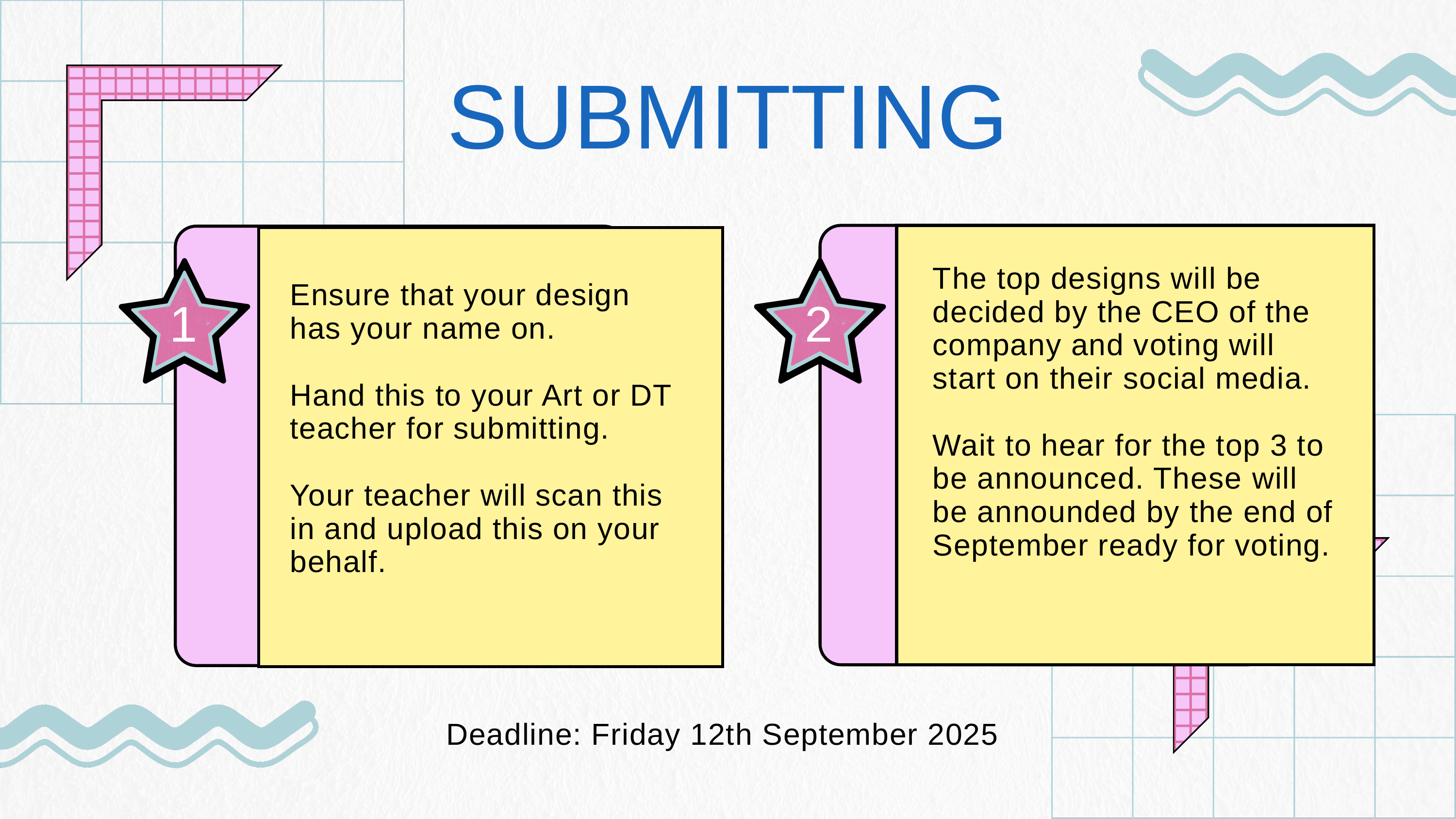

SUBMITTING

The top designs will be decided by the CEO of the company and voting will start on their social media.

Wait to hear for the top 3 to be announced. These will be announded by the end of September ready for voting.
Ensure that your design has your name on.

Hand this to your Art or DT teacher for submitting.

Your teacher will scan this in and upload this on your behalf.
1
2

Deadline: Friday 12th September 2025